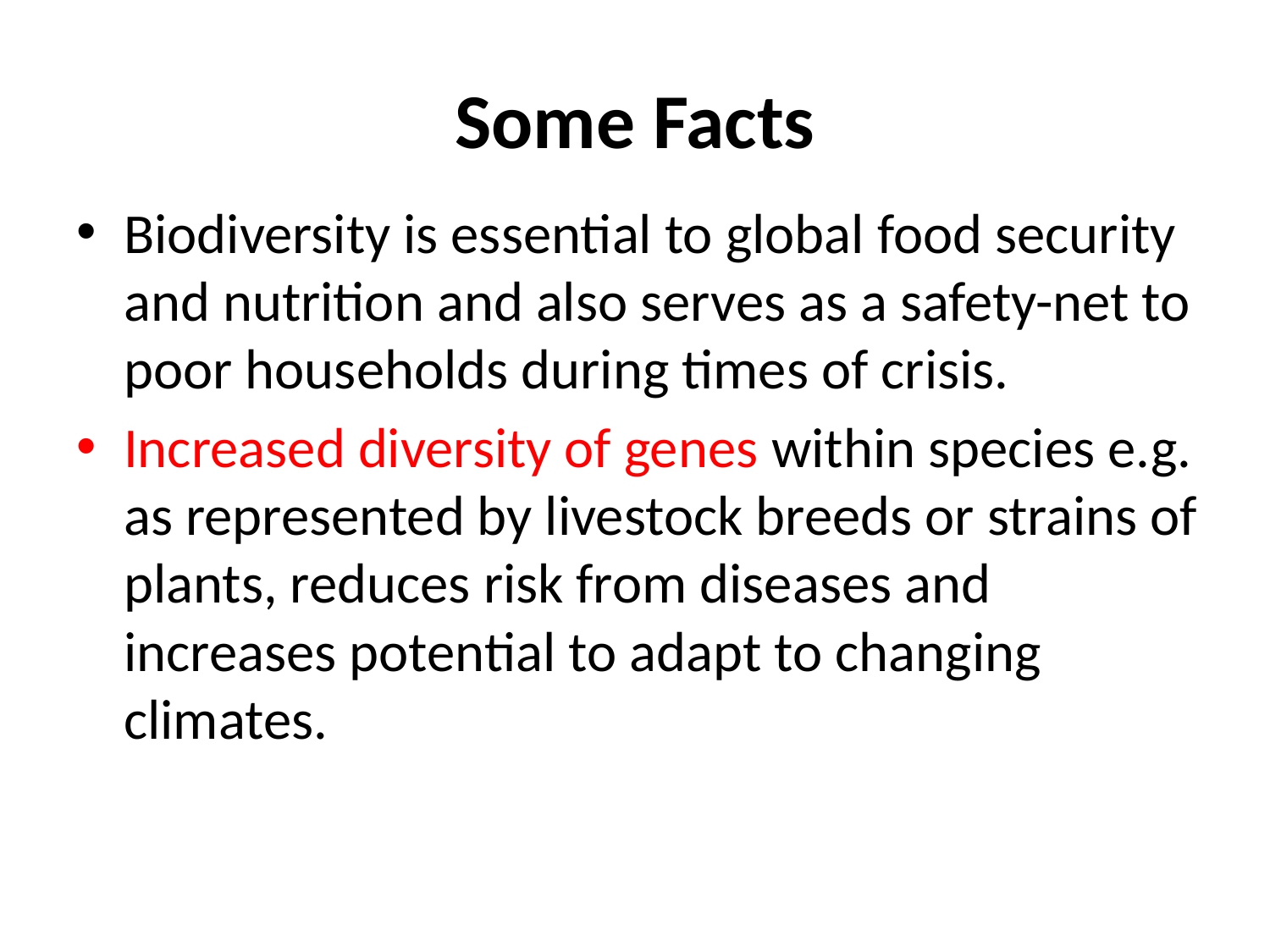

# Some Facts
Biodiversity is essential to global food security and nutrition and also serves as a safety-net to poor households during times of crisis.
Increased diversity of genes within species e.g. as represented by livestock breeds or strains of plants, reduces risk from diseases and increases potential to adapt to changing climates.